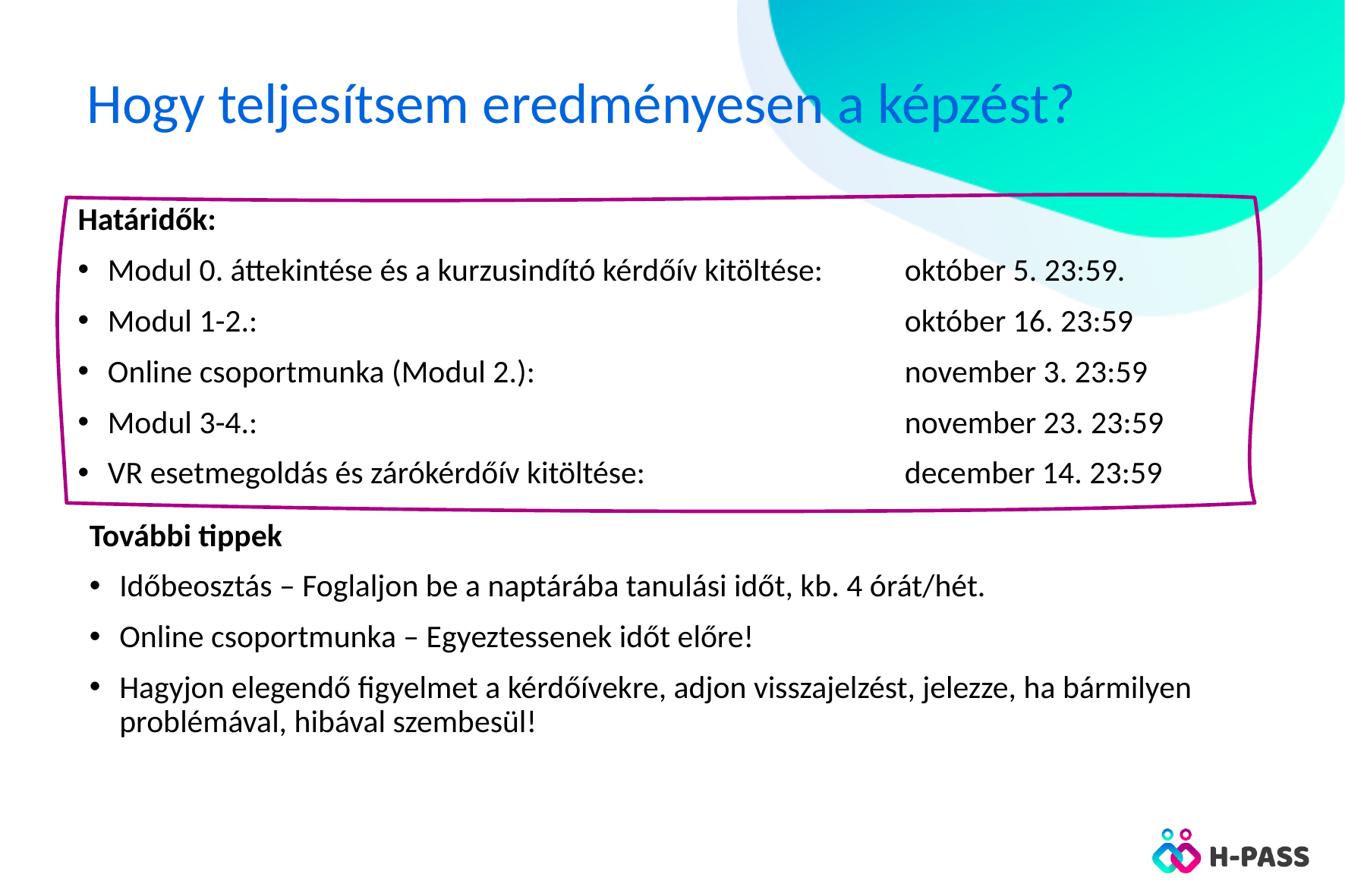

# Hogy teljesítsem eredményesen a képzést?
Határidők:
Modul 0. áttekintése és a kurzusindító kérdőív kitöltése: 	október 5. 23:59.
Modul 1-2.: 						október 16. 23:59
Online csoportmunka (Modul 2.): 				november 3. 23:59
Modul 3-4.: 						november 23. 23:59
VR esetmegoldás és zárókérdőív kitöltése: 			december 14. 23:59
További tippek
Időbeosztás – Foglaljon be a naptárába tanulási időt, kb. 4 órát/hét.
Online csoportmunka – Egyeztessenek időt előre!
Hagyjon elegendő figyelmet a kérdőívekre, adjon visszajelzést, jelezze, ha bármilyen problémával, hibával szembesül!